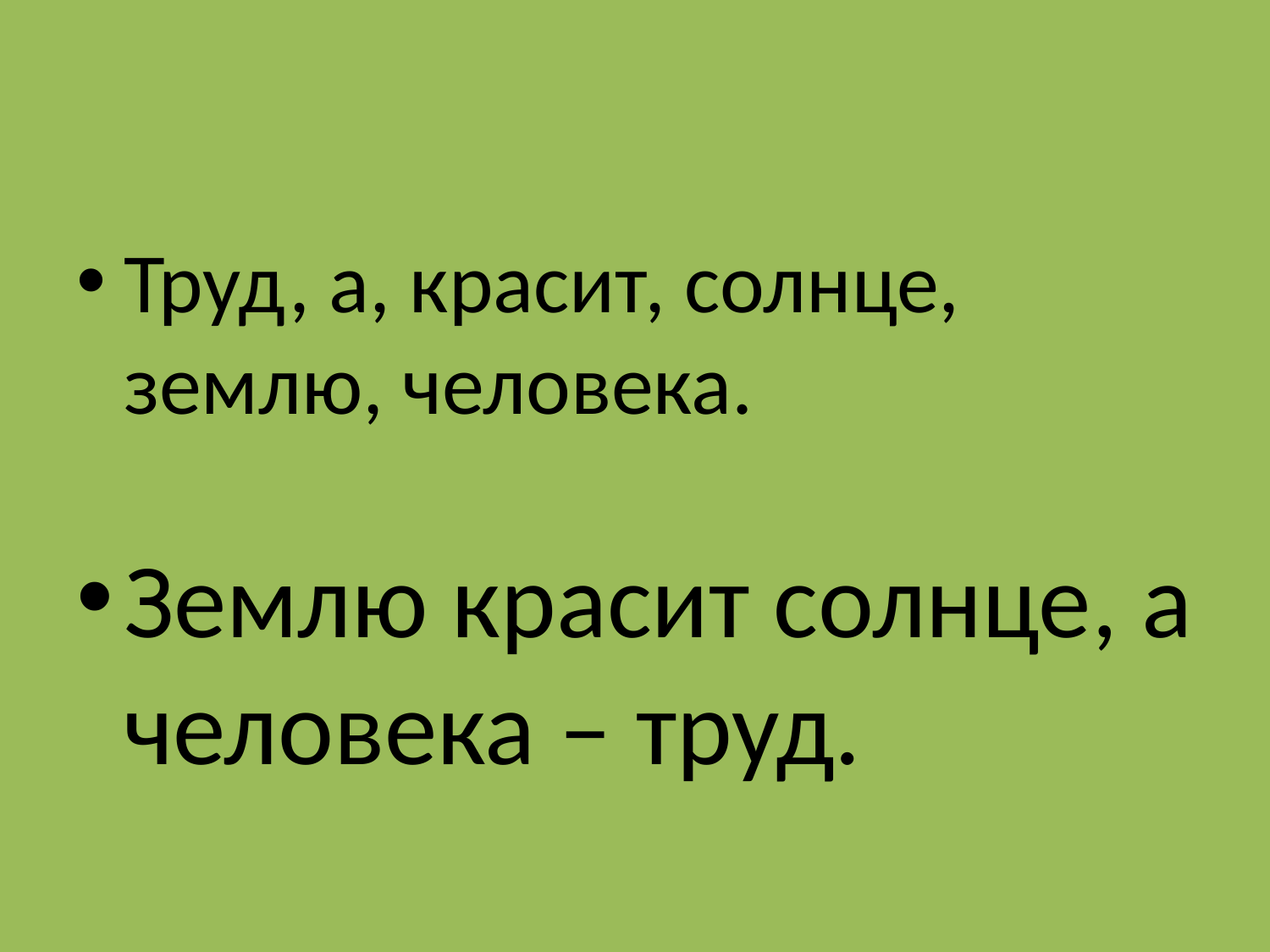

#
Труд, а, красит, солнце, землю, человека.

Землю красит солнце, а человека – труд.